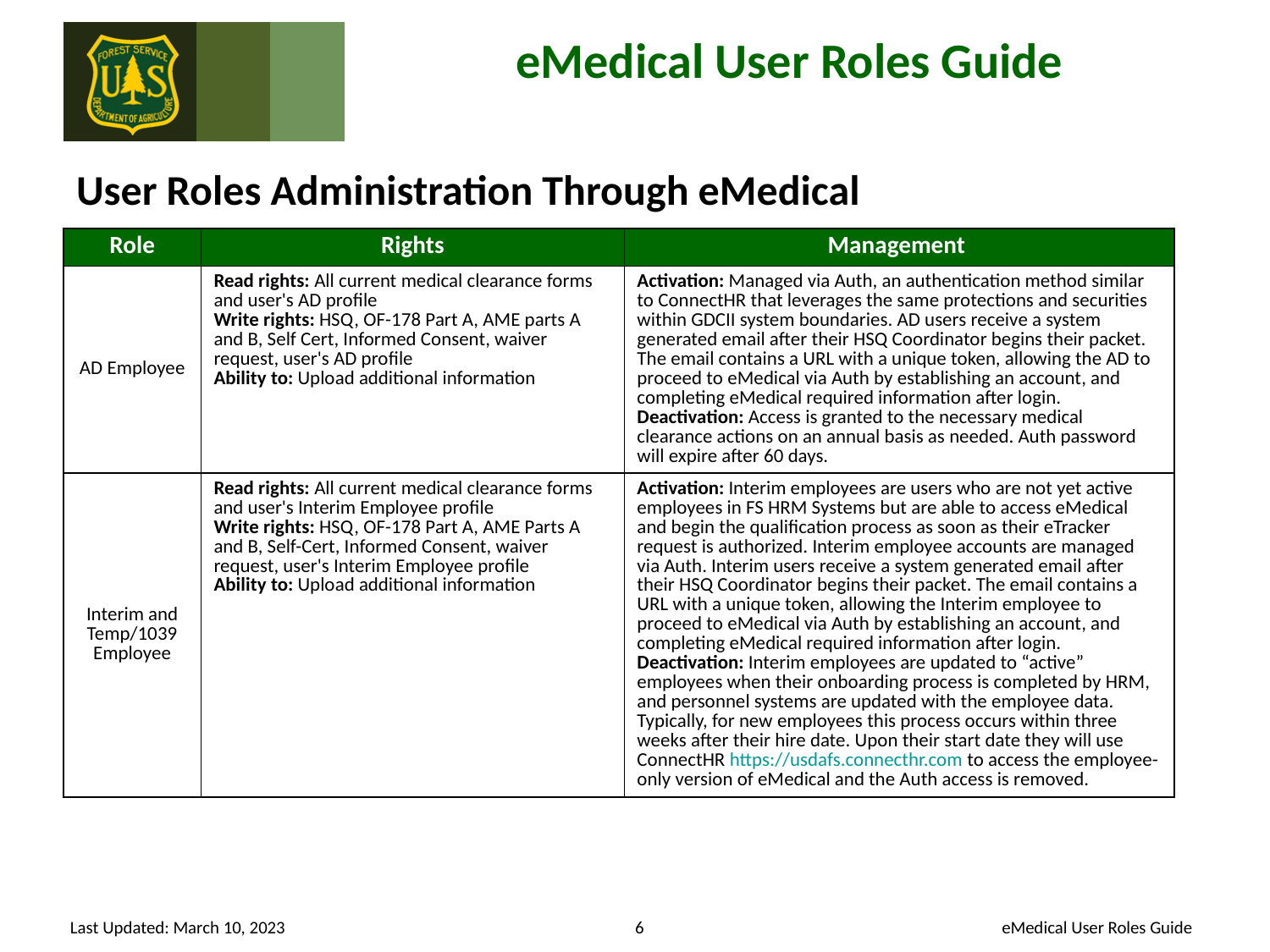

# User Roles Administration Through eMedical
| Role | Rights | Management |
| --- | --- | --- |
| AD Employee | Read rights: All current medical clearance forms and user's AD profile Write rights: HSQ, OF-178 Part A, AME parts A and B, Self Cert, Informed Consent, waiver request, user's AD profile Ability to: Upload additional information | Activation: Managed via Auth, an authentication method similar to ConnectHR that leverages the same protections and securities within GDCII system boundaries. AD users receive a system generated email after their HSQ Coordinator begins their packet. The email contains a URL with a unique token, allowing the AD to proceed to eMedical via Auth by establishing an account, and completing eMedical required information after login. Deactivation: Access is granted to the necessary medical clearance actions on an annual basis as needed. Auth password will expire after 60 days. |
| Interim and Temp/1039 Employee | Read rights: All current medical clearance forms and user's Interim Employee profile Write rights: HSQ, OF-178 Part A, AME Parts A and B, Self-Cert, Informed Consent, waiver request, user's Interim Employee profile Ability to: Upload additional information | Activation: Interim employees are users who are not yet active employees in FS HRM Systems but are able to access eMedical and begin the qualification process as soon as their eTracker request is authorized. Interim employee accounts are managed via Auth. Interim users receive a system generated email after their HSQ Coordinator begins their packet. The email contains a URL with a unique token, allowing the Interim employee to proceed to eMedical via Auth by establishing an account, and completing eMedical required information after login. Deactivation: Interim employees are updated to “active” employees when their onboarding process is completed by HRM, and personnel systems are updated with the employee data. Typically, for new employees this process occurs within three weeks after their hire date. Upon their start date they will use ConnectHR https://usdafs.connecthr.com to access the employee-only version of eMedical and the Auth access is removed. |